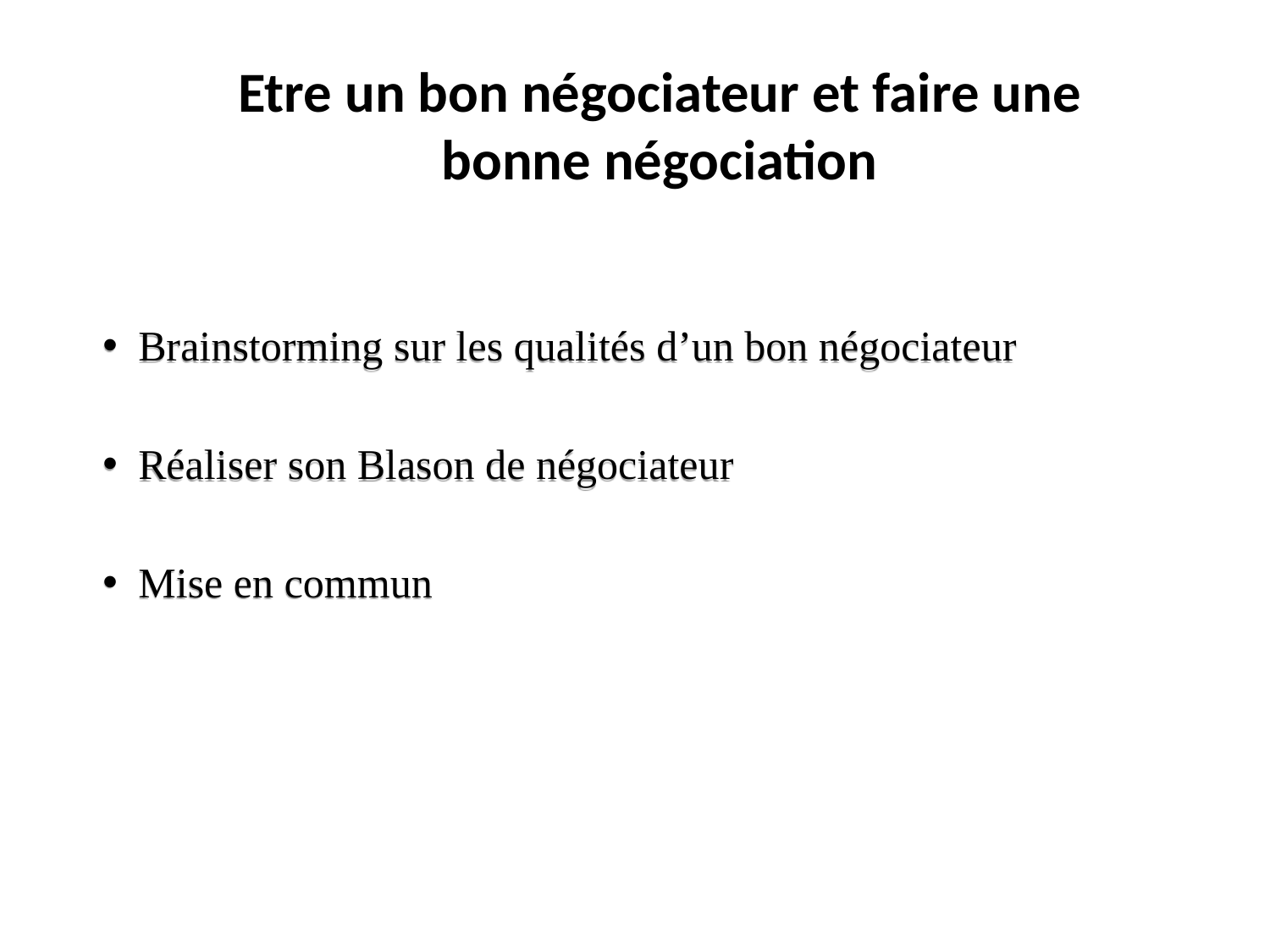

Etre un bon négociateur et faire une bonne négociation

Brainstorming sur les qualités d’un bon négociateur

Réaliser son Blason de négociateur

Mise en commun